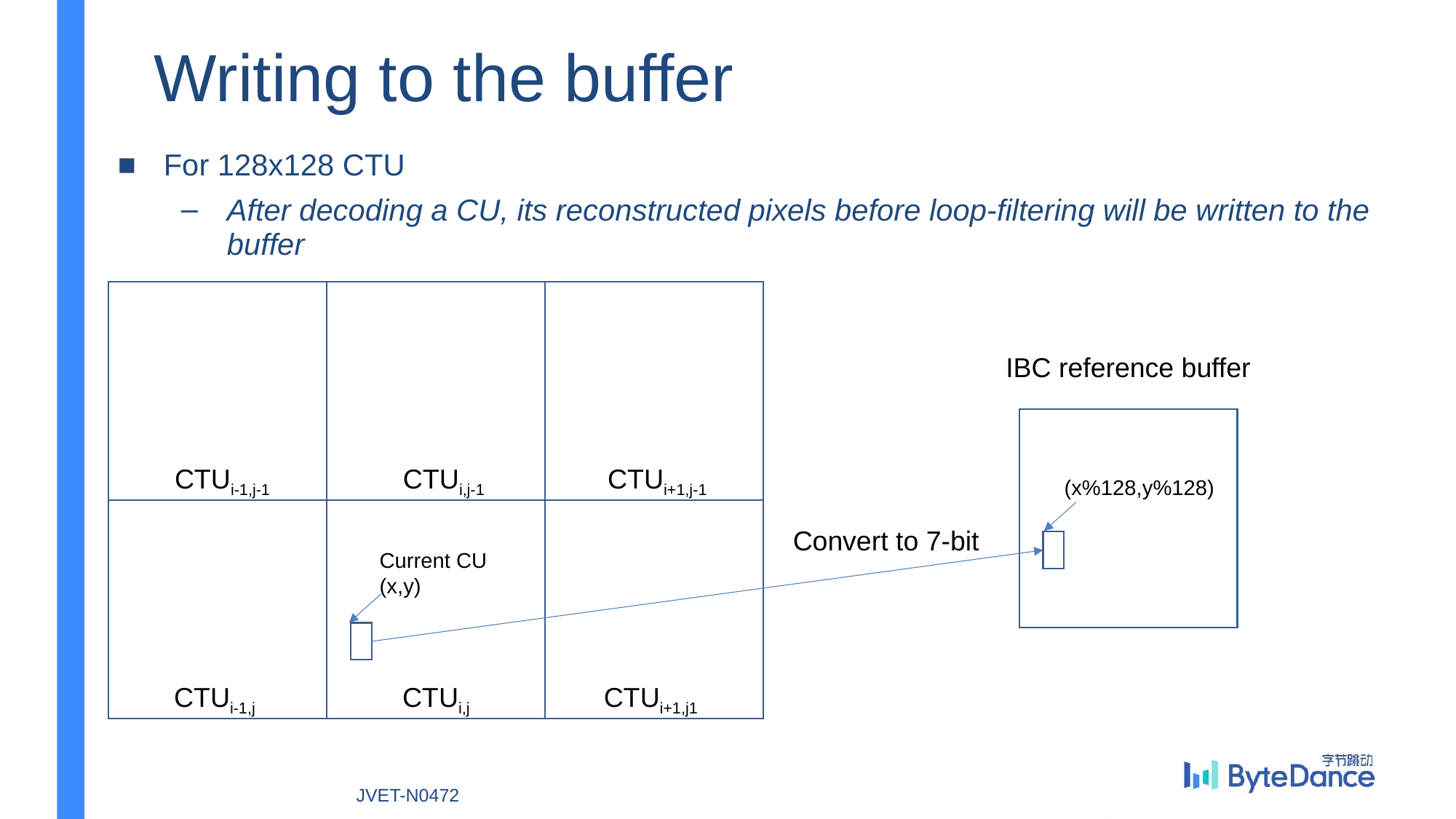

# Writing to the buffer
For 128x128 CTU
After decoding a CU, its reconstructed pixels before loop-filtering will be written to the buffer

IBC reference buffer

CTUi-1,j-1
CTUi,j-1
CTUi+1,j-1
(x%128,y%128)

Convert to 7-bit

Current CU
(x,y)

CTUi-1,j
CTUi,j
CTUi+1,j1
JVET-N0472